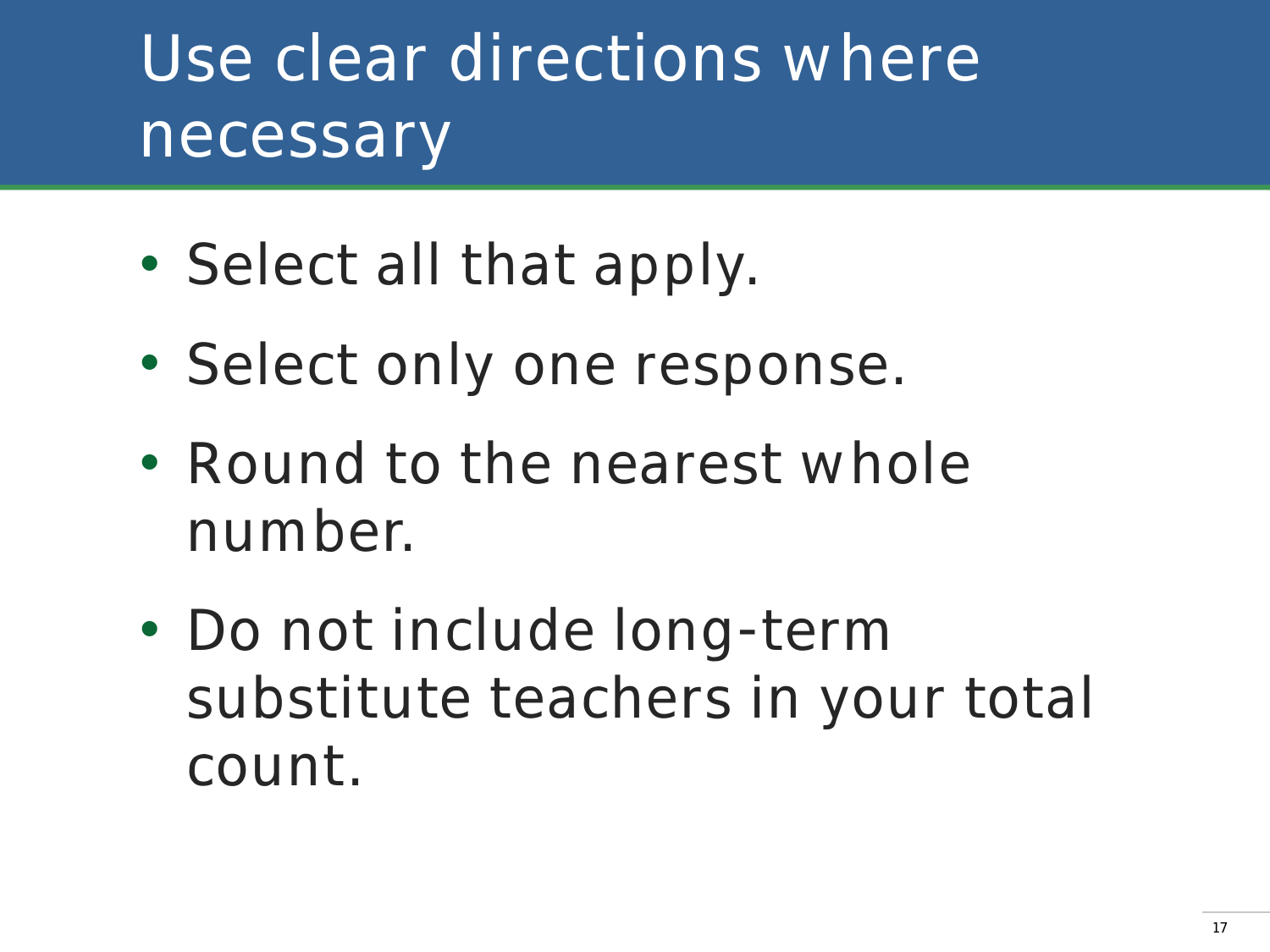

# Use clear directions where necessary
Select all that apply.
Select only one response.
Round to the nearest whole number.
Do not include long-term substitute teachers in your total count.

17